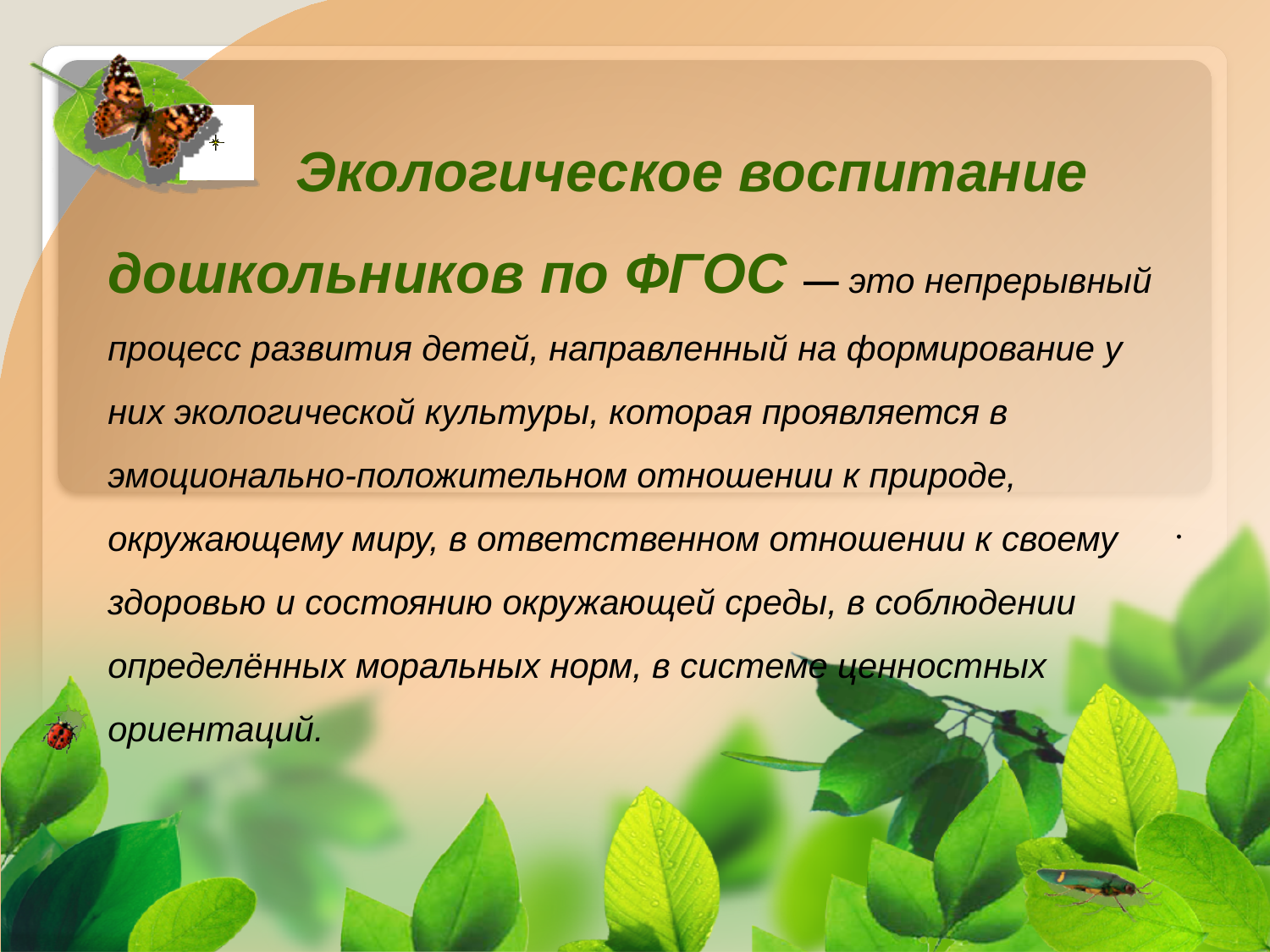

Экологическое воспитание дошкольников по ФГОС — это непрерывный процесс развития детей, направленный на формирование у них экологической культуры, которая проявляется в эмоционально-положительном отношении к природе, окружающему миру, в ответственном отношении к своему здоровью и состоянию окружающей среды, в соблюдении определённых моральных норм, в системе ценностных ориентаций.
.